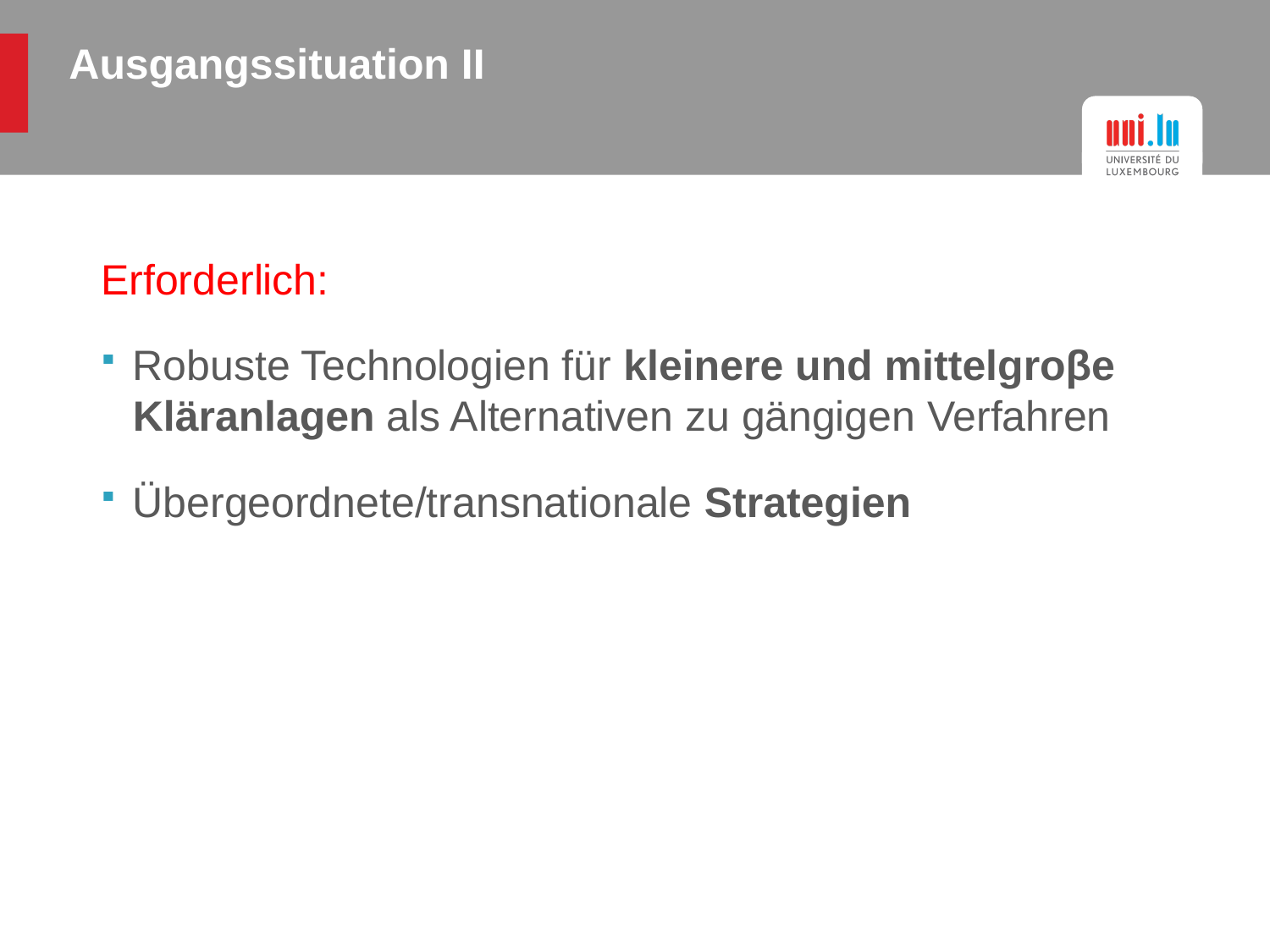

# Ausgangssituation II
Erforderlich:
Robuste Technologien für kleinere und mittelgroβe Kläranlagen als Alternativen zu gängigen Verfahren
Übergeordnete/transnationale Strategien